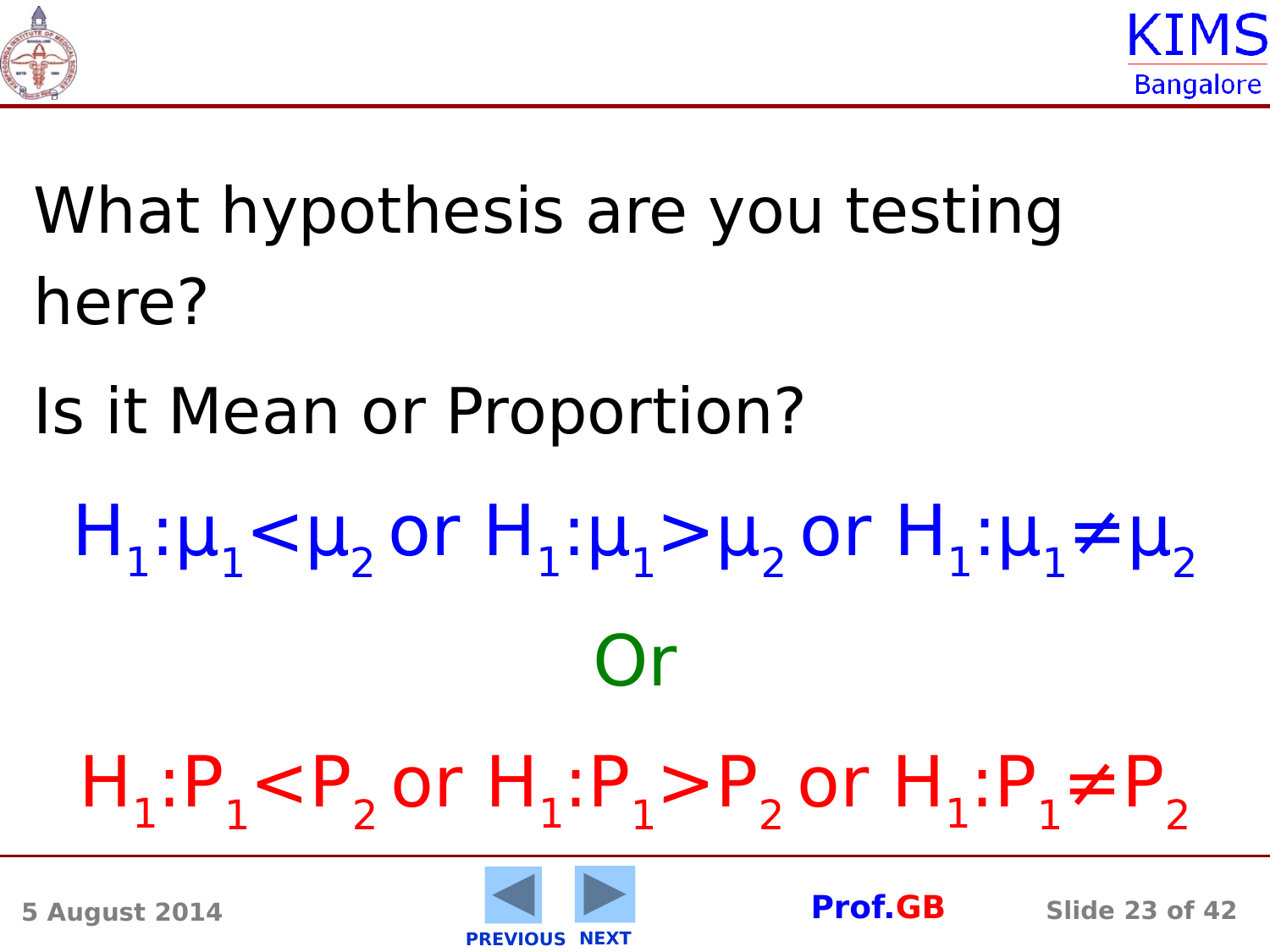

What hypothesis are you testing here?
Is it Mean or Proportion?
H1:μ1<μ2 or H1:μ1>μ2 or H1:μ1≠μ2
Or
H1:P1<P2 or H1:P1>P2 or H1:P1≠P2
5 August 2014